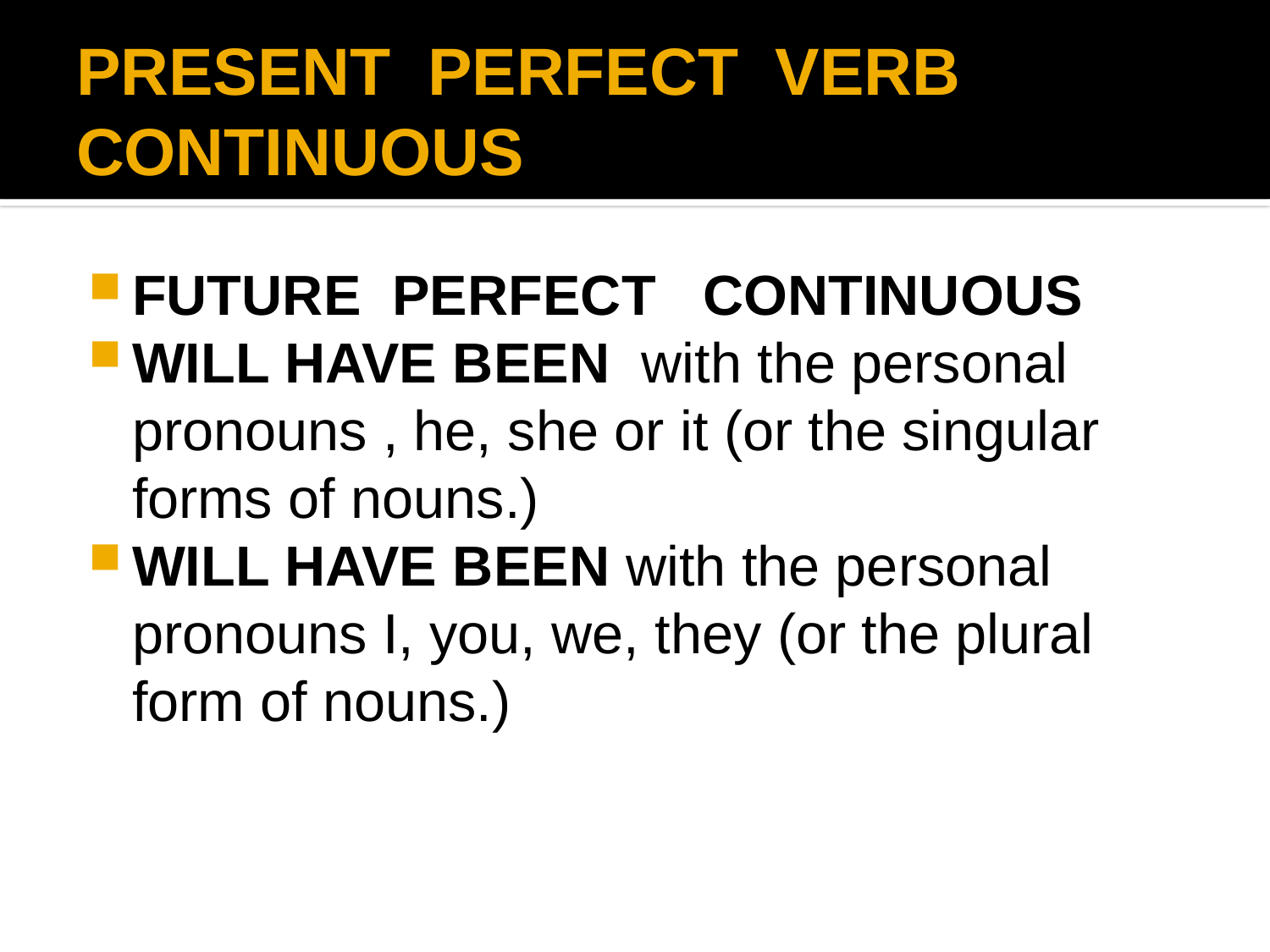

# PRESENT  PERFECT  VERB  CONTINUOUS
FUTURE  PERFECT   CONTINUOUS
WILL HAVE BEEN  with the personal pronouns , he, she or it (or the singular forms of nouns.)
WILL HAVE BEEN with the personal pronouns I, you, we, they (or the plural form of nouns.)